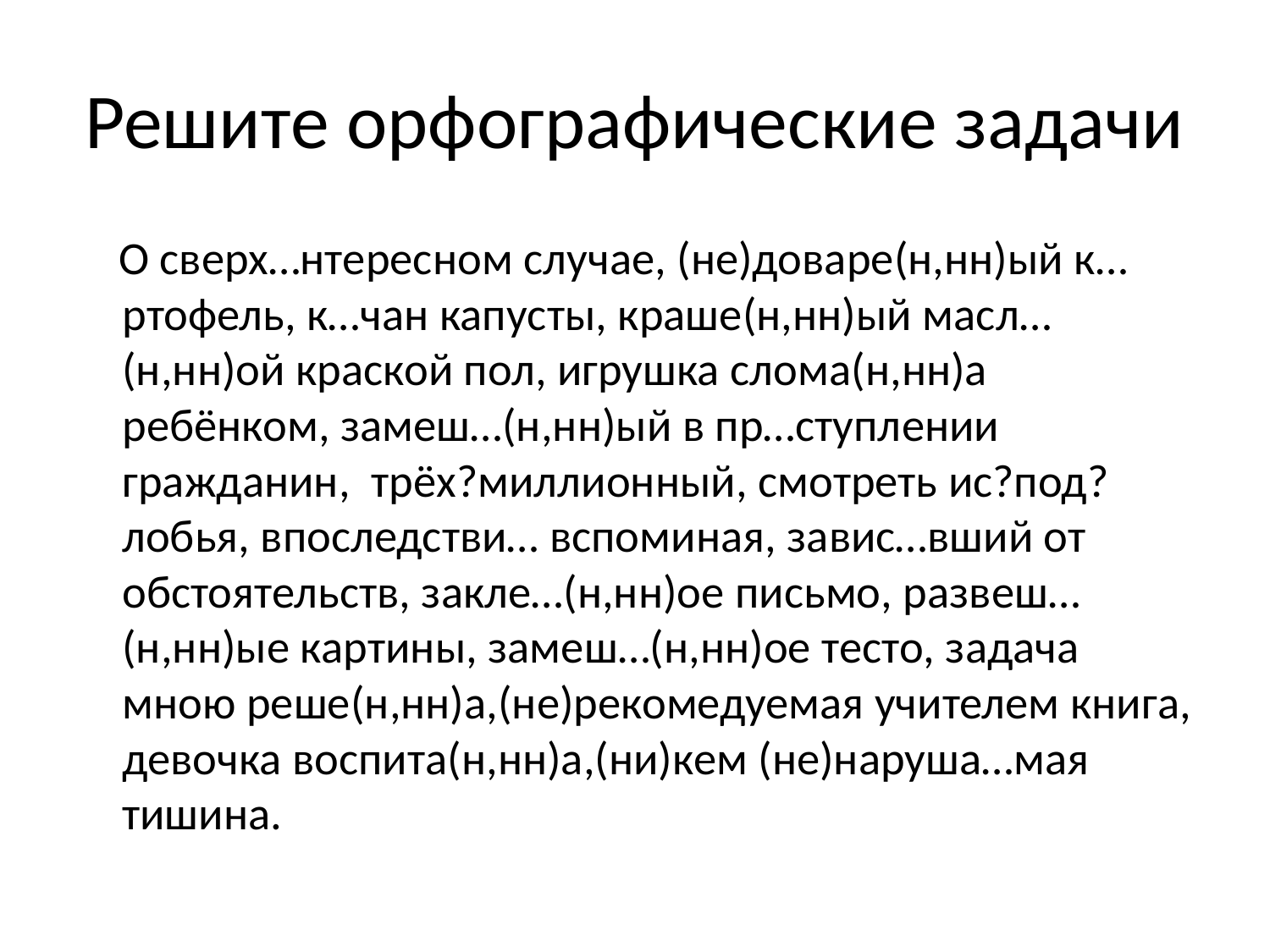

# Решите орфографические задачи
    О сверх…нтересном случае, (не)доваре(н,нн)ый к…ртофель, к…чан капусты, краше(н,нн)ый масл…(н,нн)ой краской пол, игрушка слома(н,нн)а ребёнком, замеш…(н,нн)ый в пр…ступлении гражданин,  трёх?миллионный, смотреть ис?под?лобья, впоследстви… вспоминая, завис…вший от обстоятельств, закле…(н,нн)ое письмо, развеш…(н,нн)ые картины, замеш…(н,нн)ое тесто, задача мною реше(н,нн)а,(не)рекомедуемая учителем книга, девочка воспита(н,нн)а,(ни)кем (не)наруша…мая тишина.